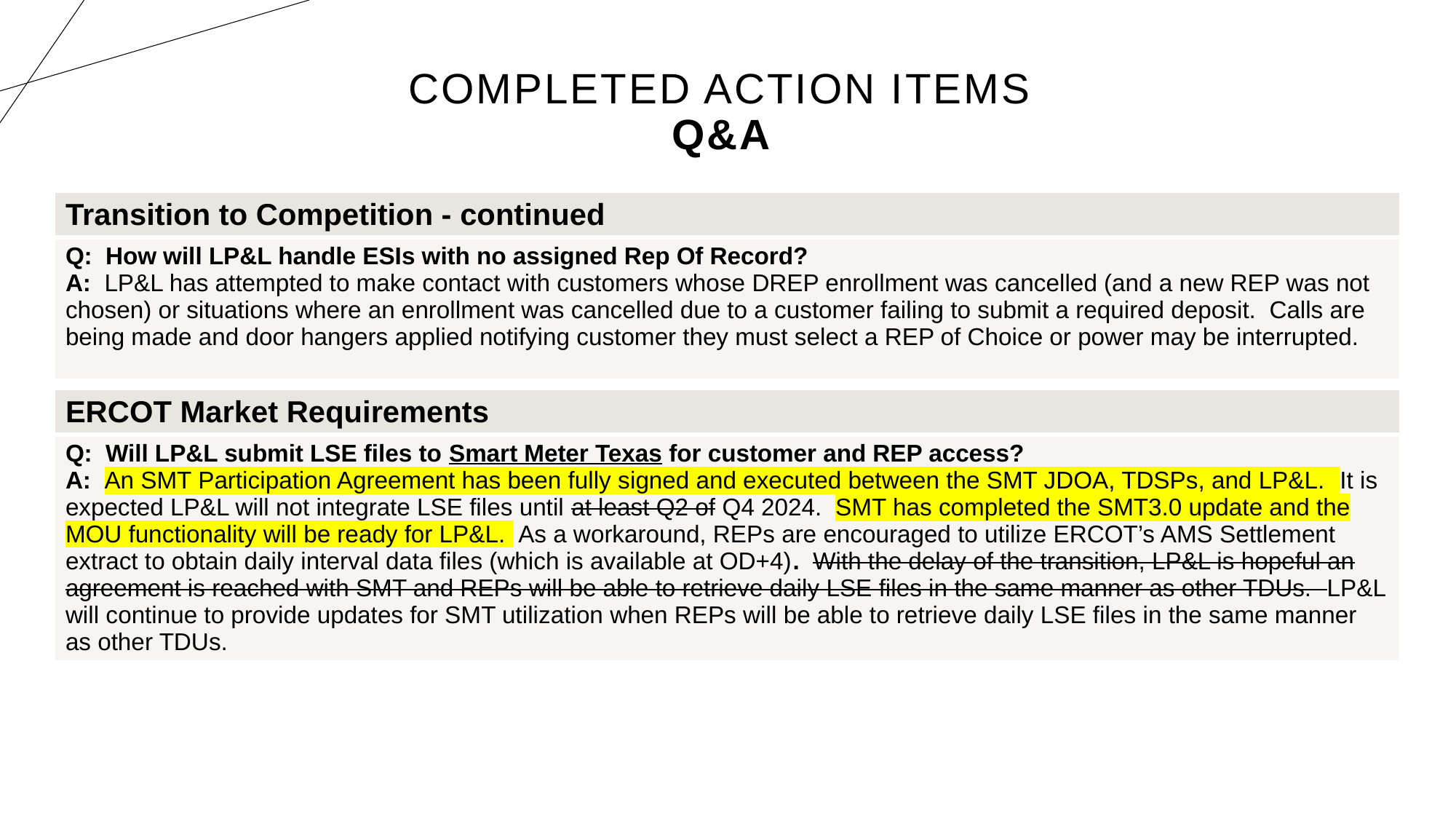

# Completed Action Items Q&A
| Transition to Competition - continued |
| --- |
| Q: How will LP&L handle ESIs with no assigned Rep Of Record? A: LP&L has attempted to make contact with customers whose DREP enrollment was cancelled (and a new REP was not chosen) or situations where an enrollment was cancelled due to a customer failing to submit a required deposit. Calls are being made and door hangers applied notifying customer they must select a REP of Choice or power may be interrupted. |
| ERCOT Market Requirements |
| --- |
| Q: Will LP&L submit LSE files to Smart Meter Texas for customer and REP access? A: An SMT Participation Agreement has been fully signed and executed between the SMT JDOA, TDSPs, and LP&L. It is expected LP&L will not integrate LSE files until at least Q2 of Q4 2024. SMT has completed the SMT3.0 update and the MOU functionality will be ready for LP&L. As a workaround, REPs are encouraged to utilize ERCOT’s AMS Settlement extract to obtain daily interval data files (which is available at OD+4). With the delay of the transition, LP&L is hopeful an agreement is reached with SMT and REPs will be able to retrieve daily LSE files in the same manner as other TDUs. LP&L will continue to provide updates for SMT utilization when REPs will be able to retrieve daily LSE files in the same manner as other TDUs. |